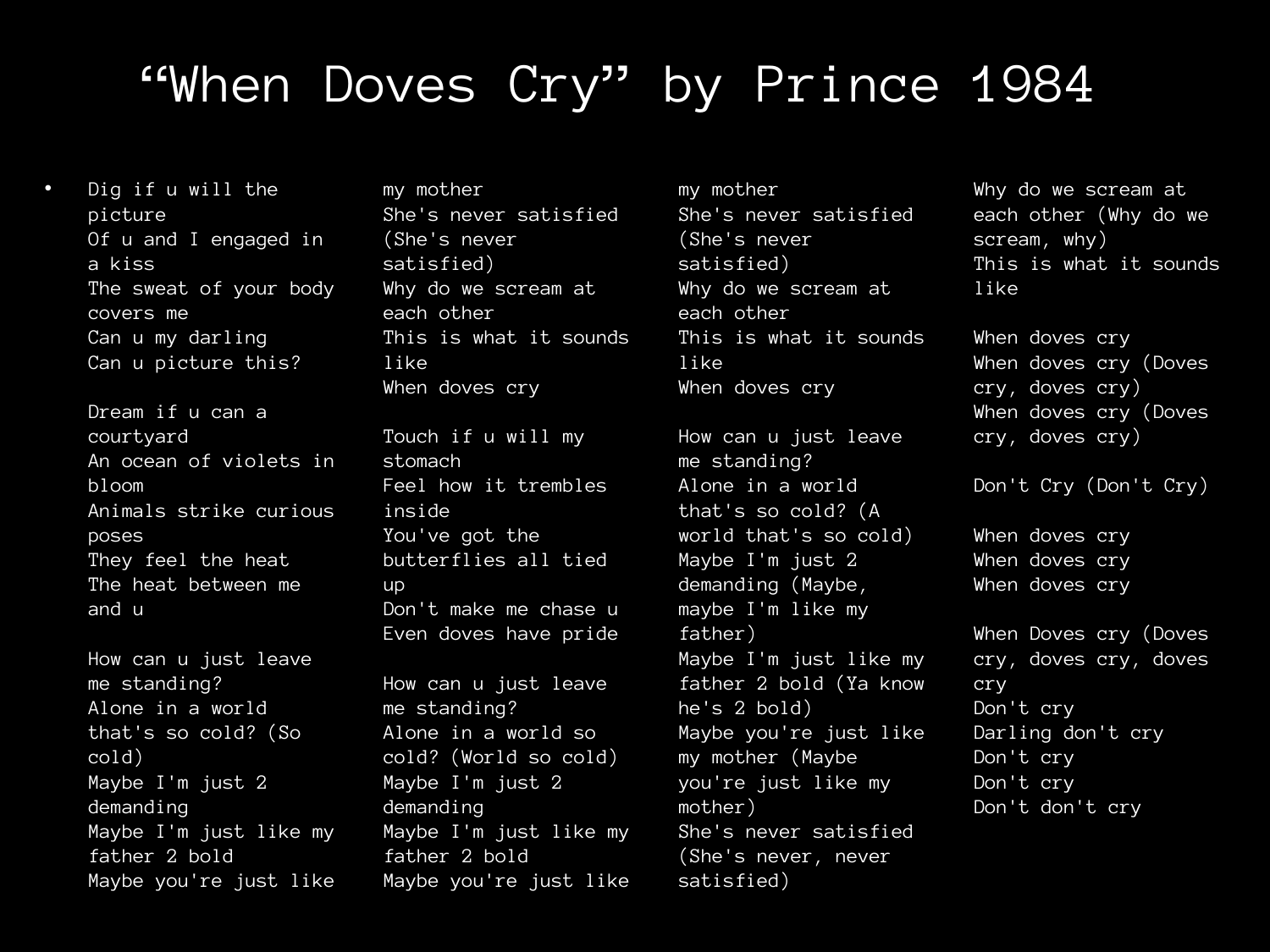

# “When Doves Cry” by Prince 1984
Dig if u will the picture
Of u and I engaged in a kiss
The sweat of your body covers me
Can u my darling
Can u picture this?
Dream if u can a courtyard
An ocean of violets in bloom
Animals strike curious poses
They feel the heat
The heat between me and u
How can u just leave me standing?
Alone in a world that's so cold? (So cold)
Maybe I'm just 2 demanding
Maybe I'm just like my father 2 bold
Maybe you're just like my mother
She's never satisfied (She's never satisfied)
Why do we scream at each other
This is what it sounds like
When doves cry
Touch if u will my stomach
Feel how it trembles inside
You've got the butterflies all tied up
Don't make me chase u
Even doves have pride
How can u just leave me standing?
Alone in a world so cold? (World so cold)
Maybe I'm just 2 demanding
Maybe I'm just like my father 2 bold
Maybe you're just like my mother
She's never satisfied (She's never satisfied)
Why do we scream at each other
This is what it sounds like
When doves cry
How can u just leave me standing?
Alone in a world that's so cold? (A world that's so cold)
Maybe I'm just 2 demanding (Maybe, maybe I'm like my father)
Maybe I'm just like my father 2 bold (Ya know he's 2 bold)
Maybe you're just like my mother (Maybe you're just like my mother)
She's never satisfied (She's never, never satisfied)
Why do we scream at each other (Why do we scream, why)
This is what it sounds like
When doves cry
When doves cry (Doves cry, doves cry)
When doves cry (Doves cry, doves cry)
Don't Cry (Don't Cry)
When doves cry
When doves cry
When doves cry
When Doves cry (Doves cry, doves cry, doves cry
Don't cry
Darling don't cry
Don't cry
Don't cry
Don't don't cry